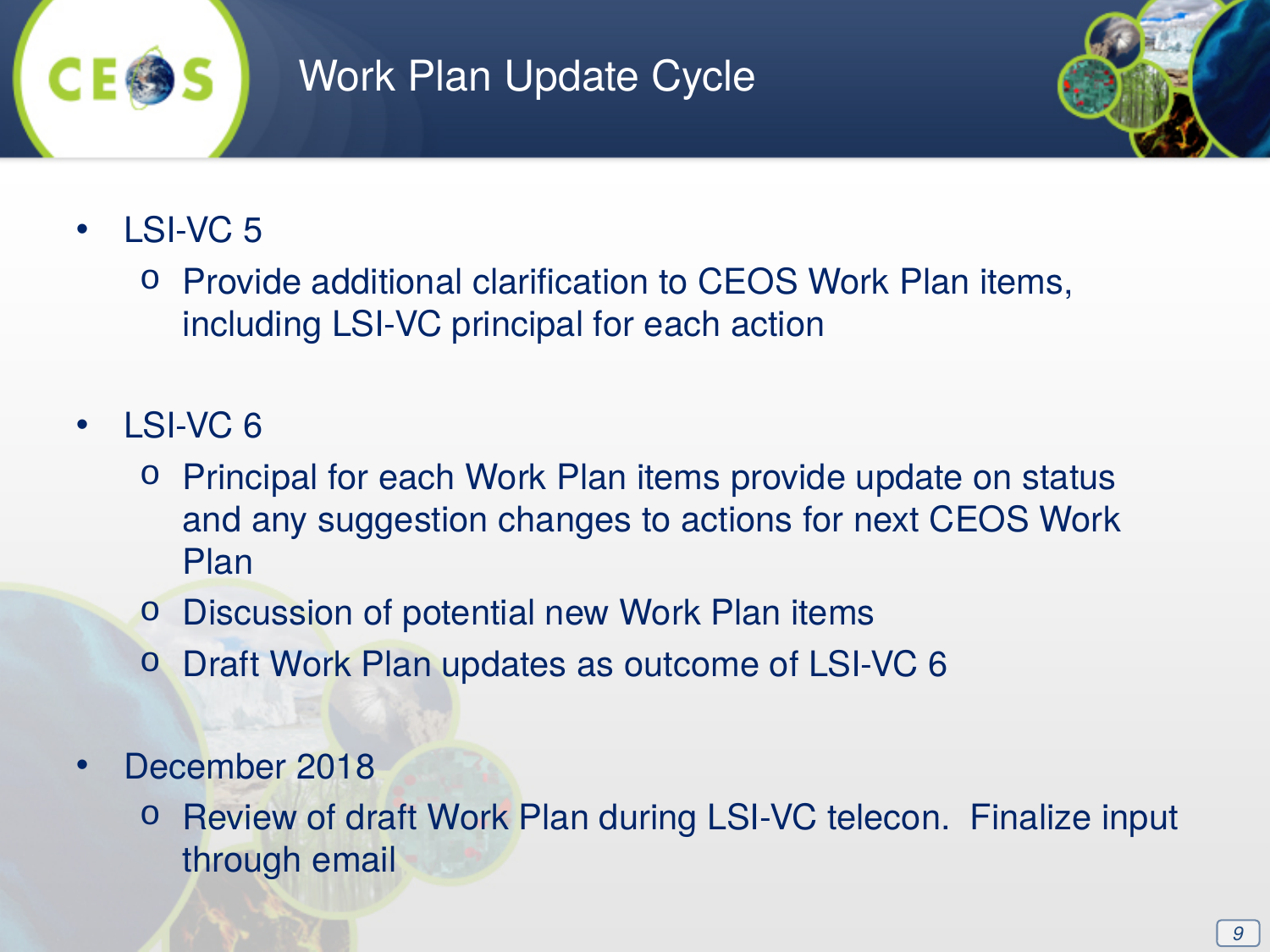

Work Plan Update Cycle
LSI-VC 5
Provide additional clarification to CEOS Work Plan items, including LSI-VC principal for each action

LSI-VC 6
Principal for each Work Plan items provide update on status and any suggestion changes to actions for next CEOS Work Plan
Discussion of potential new Work Plan items
Draft Work Plan updates as outcome of LSI-VC 6

December 2018
Review of draft Work Plan during LSI-VC telecon.  Finalize input through email
9